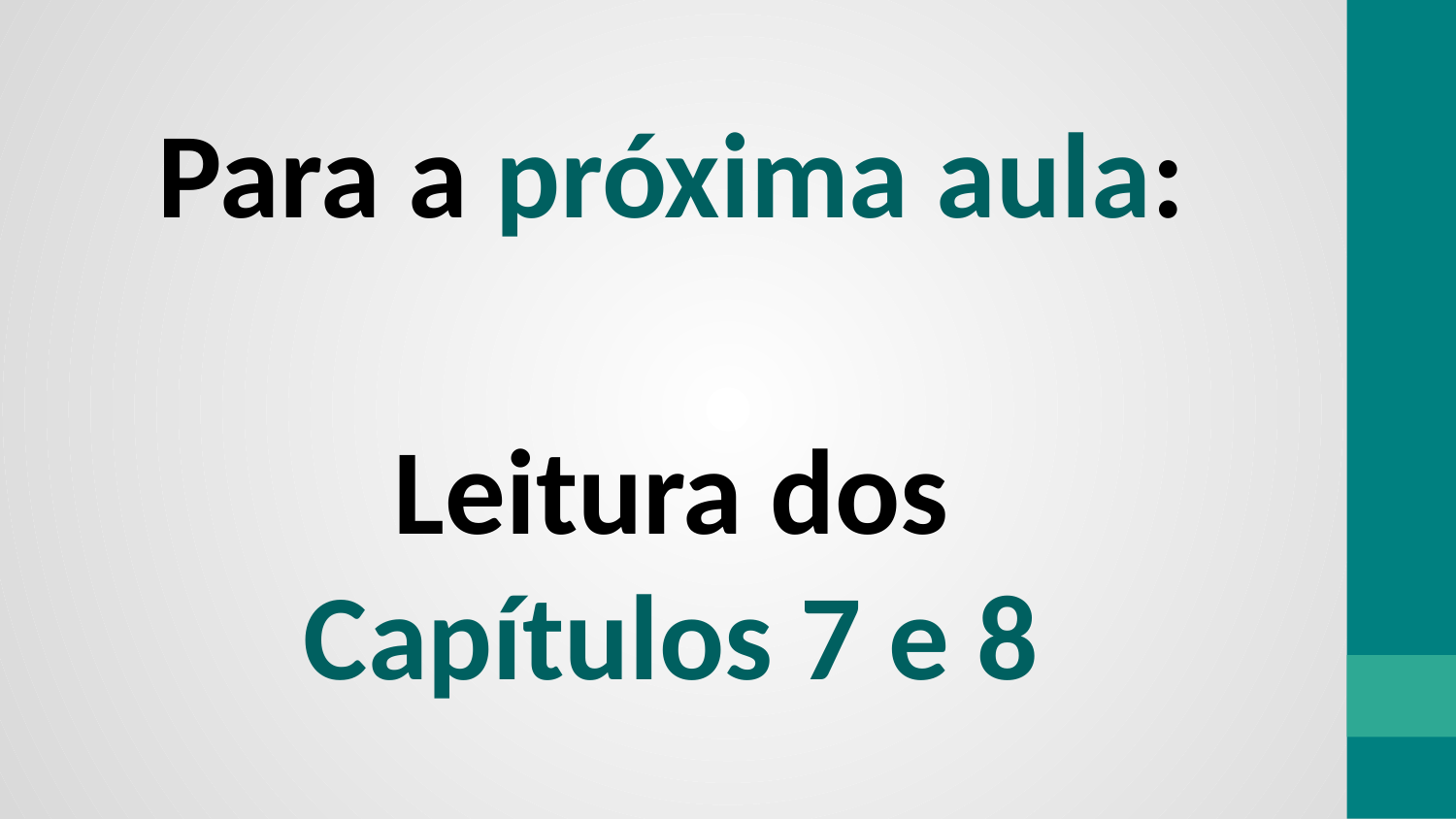

Para a próxima aula:
Leitura dos
Capítulos 7 e 8